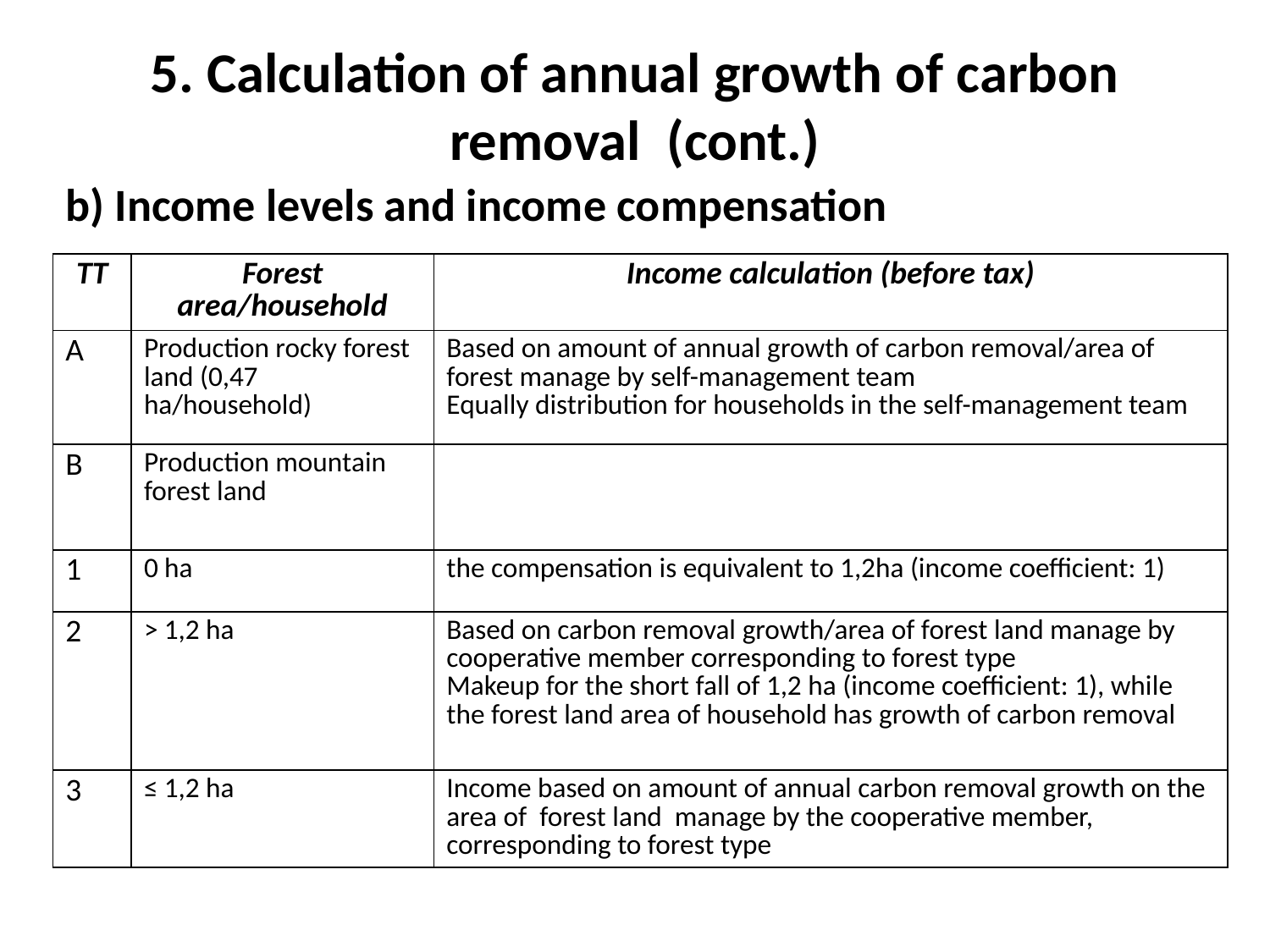

# 5. Calculation of annual growth of carbon removal  (cont.)
b) Income levels and income compensation

| TT | Forest area/household | Income calculation (before tax) |
| --- | --- | --- |
| A | Production rocky forest land (0,47 ha/household) | Based on amount of annual growth of carbon removal/area of forest manage by self-management team Equally distribution for households in the self-management team |
| B | Production mountain forest land |  |
| 1 | 0 ha | the compensation is equivalent to 1,2ha (income coefficient: 1) |
| 2 | > 1,2 ha | Based on carbon removal growth/area of forest land manage by cooperative member corresponding to forest type Makeup for the short fall of 1,2 ha (income coefficient: 1), while the forest land area of household has growth of carbon removal |
| 3 | ≤ 1,2 ha | Income based on amount of annual carbon removal growth on the area of forest land manage by the cooperative member, corresponding to forest type |